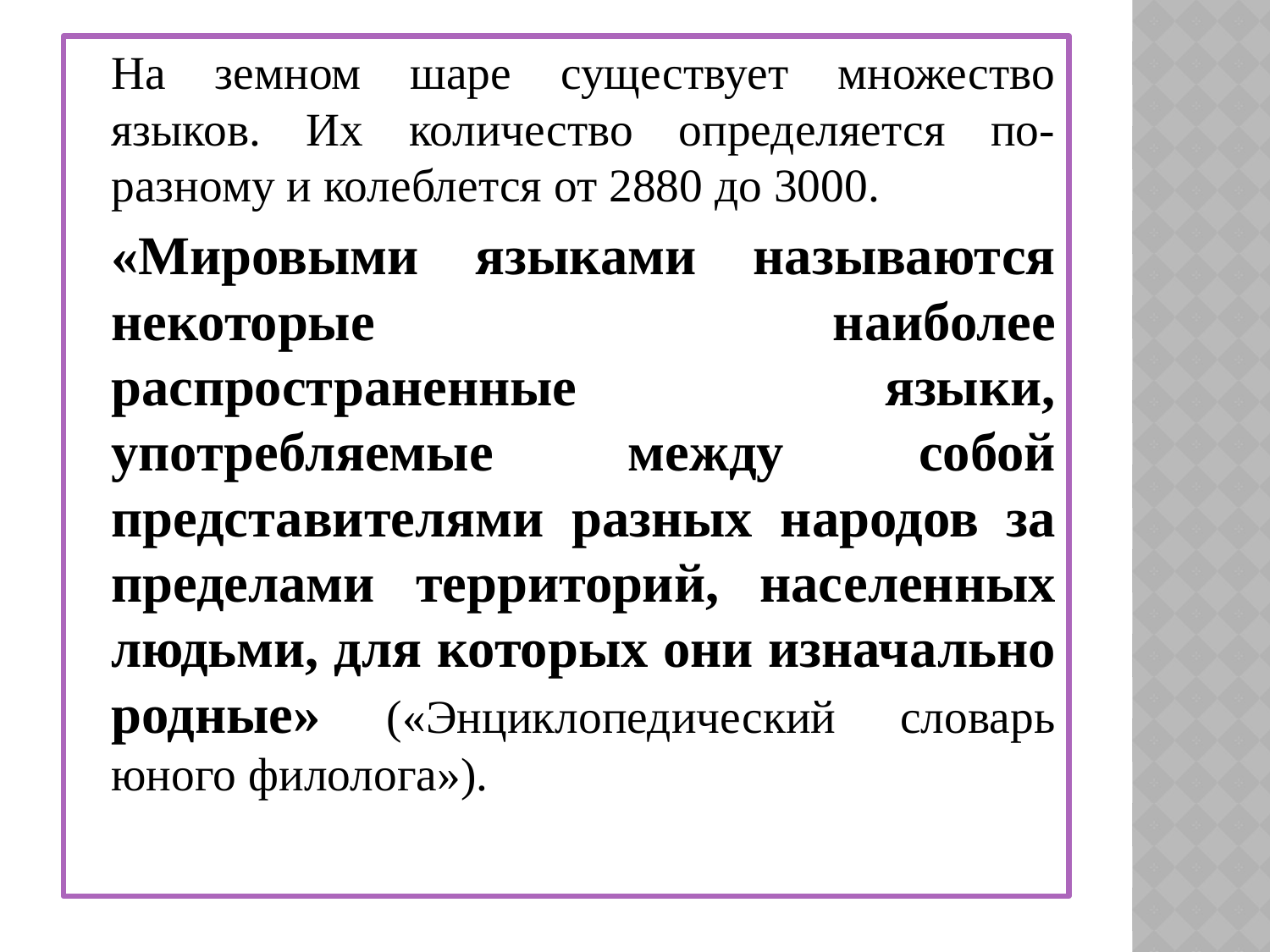

На земном шаре существует множество языков. Их количество определяется по-разному и колеблется от 2880 до 3000.
		«Мировыми языками называются некоторые наиболее распространенные языки, употребляемые между собой представителями разных народов за пределами территорий, населенных людьми, для которых они изначально родные» («Энциклопедический словарь юного филолога»).